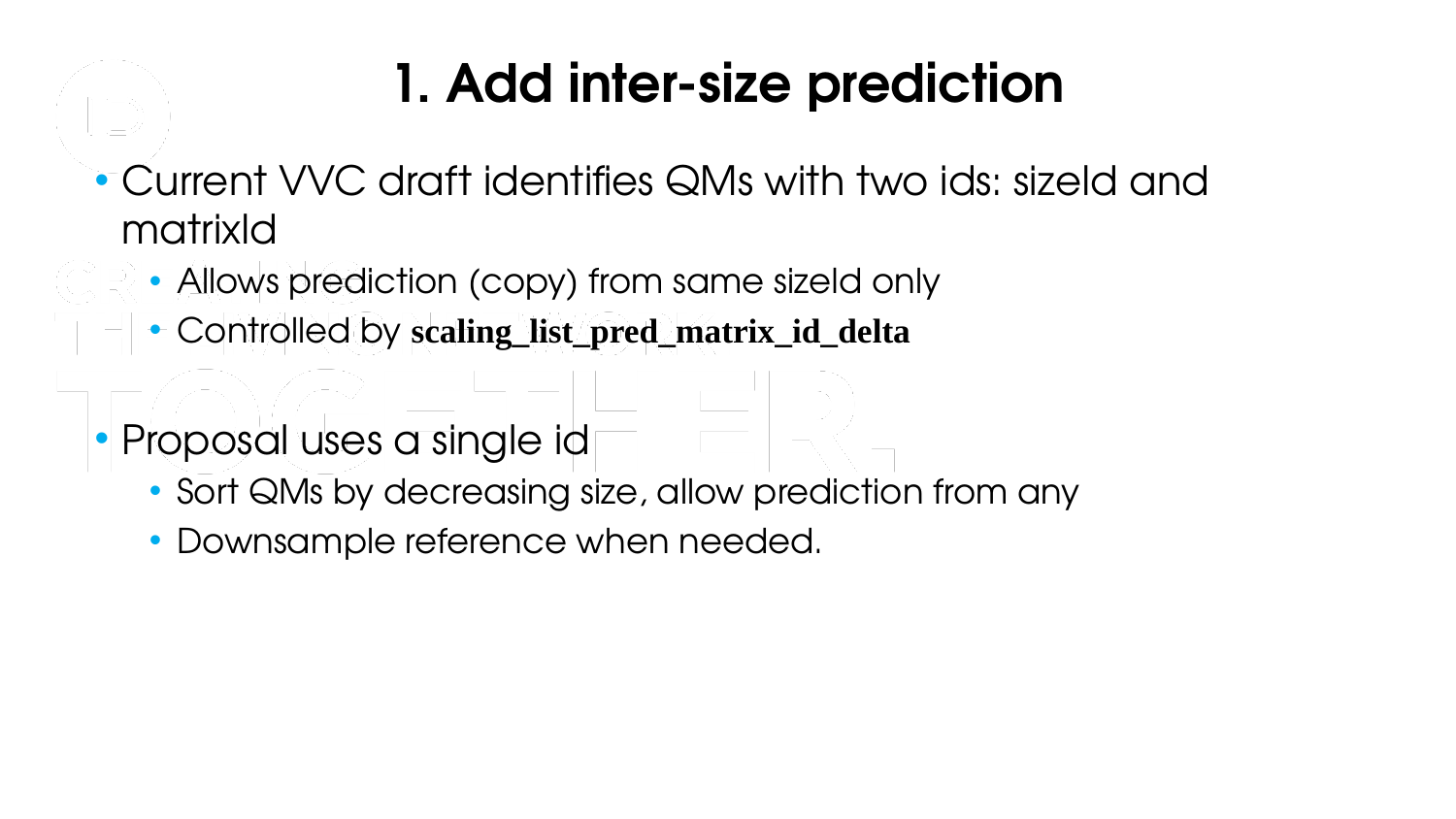

1. Add inter-size prediction
Current VVC draft identifies QMs with two ids: sizeId and matrixId
Allows prediction (copy) from same sizeId only
Controlled by scaling_list_pred_matrix_id_delta

Proposal uses a single id
Sort QMs by decreasing size, allow prediction from any
Downsample reference when needed.
4
© 2019 InterDigital, Inc. All Rights Reserved.